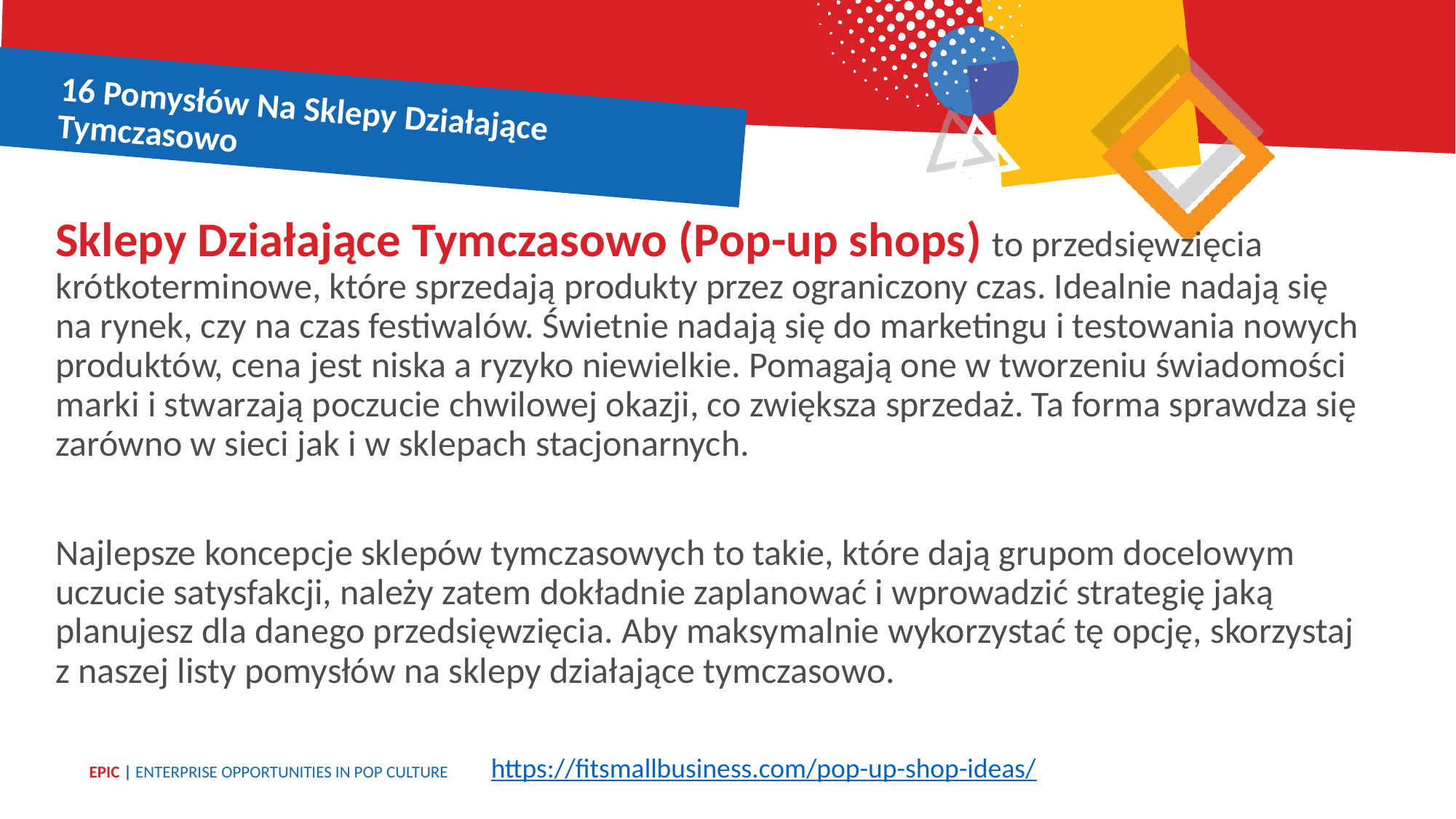

16 Pomysłów Na Sklepy Działające Tymczasowo
Sklepy Działające Tymczasowo (Pop-up shops) to przedsięwzięcia krótkoterminowe, które sprzedają produkty przez ograniczony czas. Idealnie nadają się na rynek, czy na czas festiwalów. Świetnie nadają się do marketingu i testowania nowych produktów, cena jest niska a ryzyko niewielkie. Pomagają one w tworzeniu świadomości marki i stwarzają poczucie chwilowej okazji, co zwiększa sprzedaż. Ta forma sprawdza się zarówno w sieci jak i w sklepach stacjonarnych.

Najlepsze koncepcje sklepów tymczasowych to takie, które dają grupom docelowym uczucie satysfakcji, należy zatem dokładnie zaplanować i wprowadzić strategię jaką planujesz dla danego przedsięwzięcia. Aby maksymalnie wykorzystać tę opcję, skorzystaj z naszej listy pomysłów na sklepy działające tymczasowo.

https://fitsmallbusiness.com/pop-up-shop-ideas/